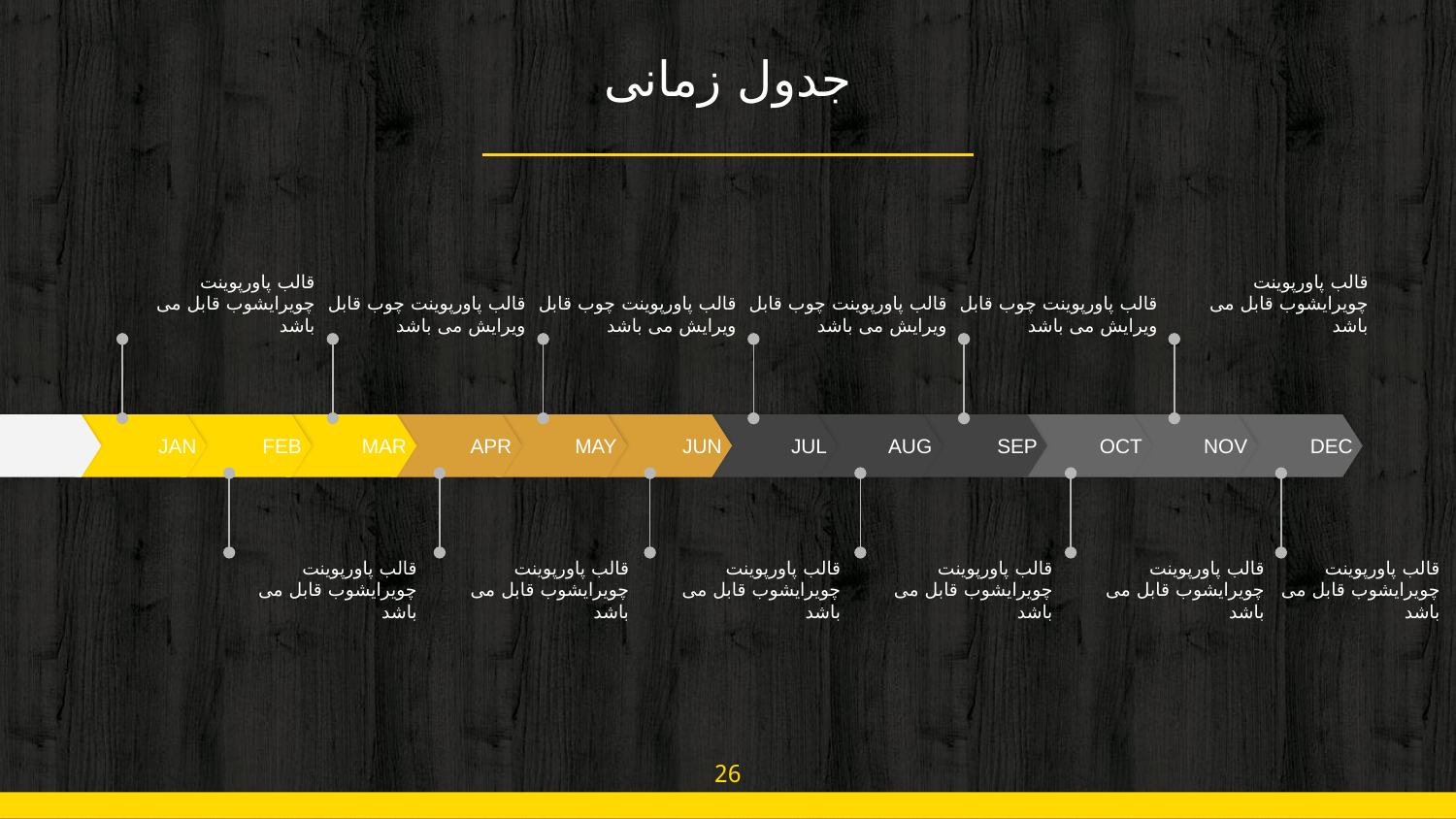

# جدول زمانی
قالب پاورپوینت چویرایشوب قابل می باشد
قالب پاورپوینت چوب قابل ویرایش می باشد
قالب پاورپوینت چوب قابل ویرایش می باشد
قالب پاورپوینت چوب قابل ویرایش می باشد
قالب پاورپوینت چوب قابل ویرایش می باشد
قالب پاورپوینت چویرایشوب قابل می باشد

JAN
FEB
MAR
APR
MAY
JUN
JUL
AUG
SEP
OCT
NOV
DEC
قالب پاورپوینت چویرایشوب قابل می باشد
قالب پاورپوینت چویرایشوب قابل می باشد
قالب پاورپوینت چویرایشوب قابل می باشد
قالب پاورپوینت چویرایشوب قابل می باشد
قالب پاورپوینت چویرایشوب قابل می باشد
قالب پاورپوینت چویرایشوب قابل می باشد
26